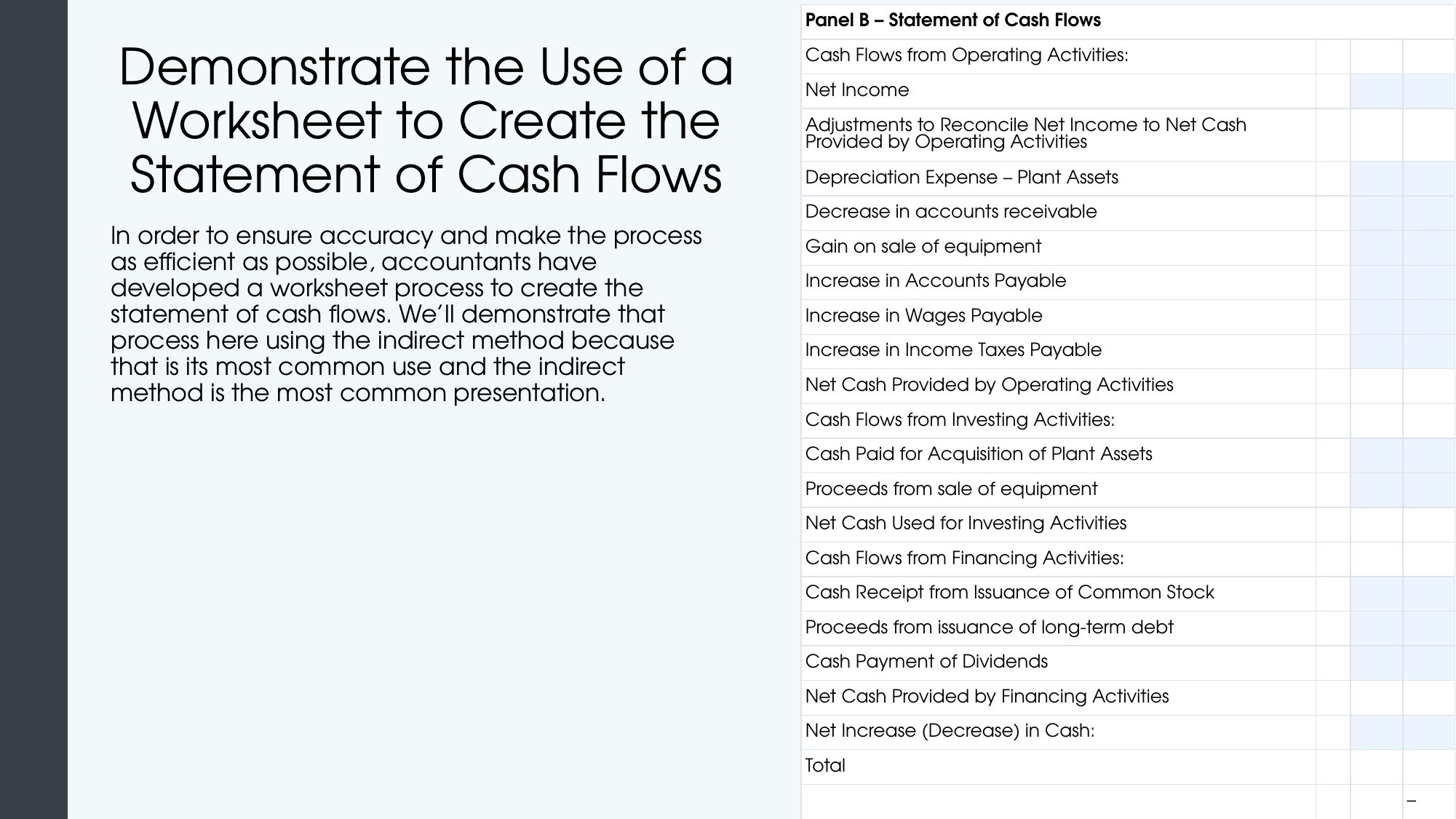

| Panel B – Statement of Cash Flows |  |  |  |
| --- | --- | --- | --- |
| Cash Flows from Operating Activities: |  |  |  |
| Net Income |  |  |  |
| Adjustments to Reconcile Net Income to Net Cash Provided by Operating Activities |  |  |  |
| Depreciation Expense – Plant Assets |  |  |  |
| Decrease in accounts receivable |  |  |  |
| Gain on sale of equipment |  |  |  |
| Increase in Accounts Payable |  |  |  |
| Increase in Wages Payable |  |  |  |
| Increase in Income Taxes Payable |  |  |  |
| Net Cash Provided by Operating Activities |  |  |  |
| Cash Flows from Investing Activities: |  |  |  |
| Cash Paid for Acquisition of Plant Assets |  |  |  |
| Proceeds from sale of equipment |  |  |  |
| Net Cash Used for Investing Activities |  |  |  |
| Cash Flows from Financing Activities: |  |  |  |
| Cash Receipt from Issuance of Common Stock |  |  |  |
| Proceeds from issuance of long-term debt |  |  |  |
| Cash Payment of Dividends |  |  |  |
| Net Cash Provided by Financing Activities |  |  |  |
| Net Increase (Decrease) in Cash: |  |  |  |
| Total |  |  |  |
|  |  |  | – |
# Demonstrate the Use of a Worksheet to Create the Statement of Cash Flows
In order to ensure accuracy and make the process as efficient as possible, accountants have developed a worksheet process to create the statement of cash flows. We’ll demonstrate that process here using the indirect method because that is its most common use and the indirect method is the most common presentation.